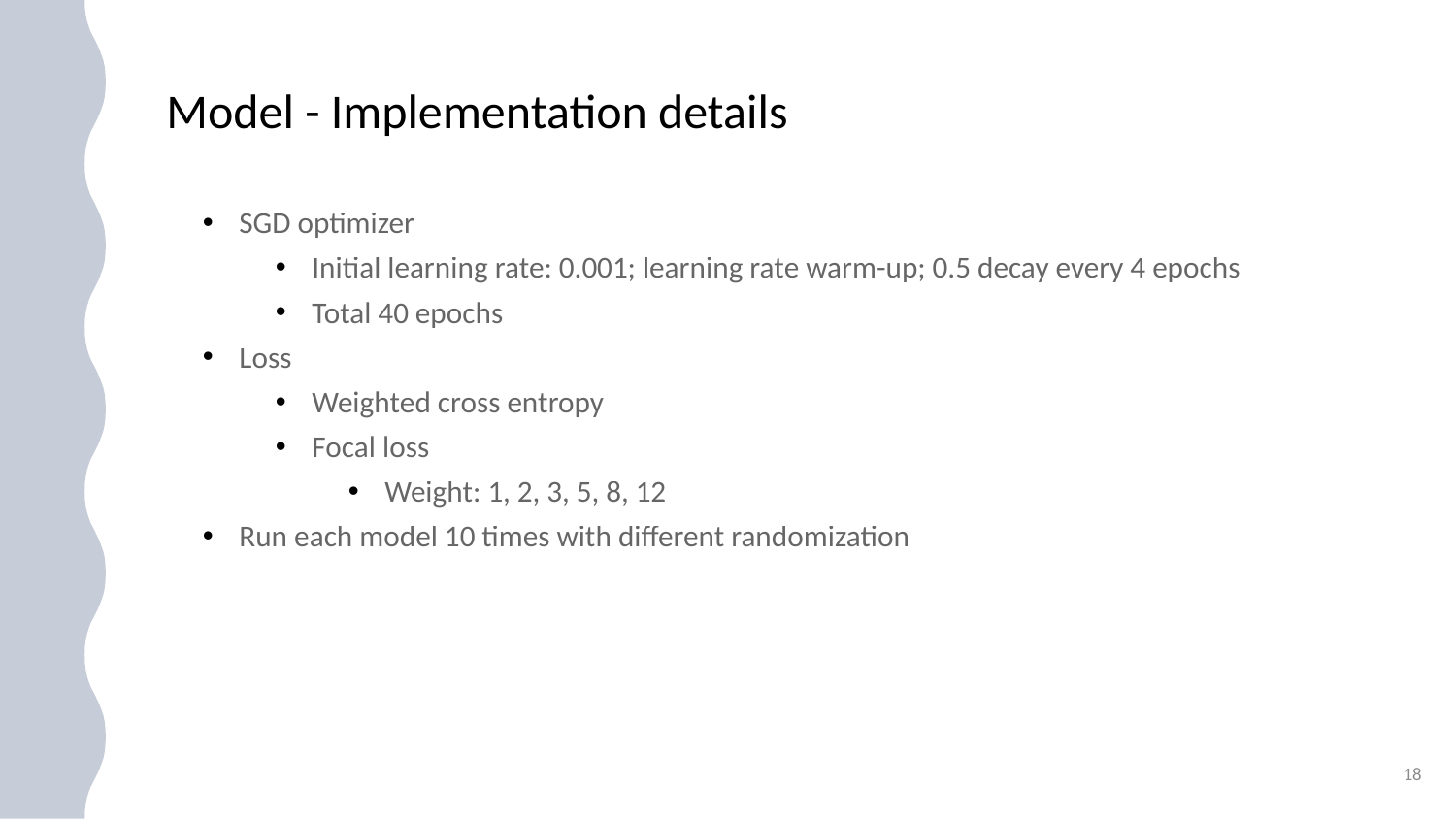

# Model - Implementation details
SGD optimizer
Initial learning rate: 0.001; learning rate warm-up; 0.5 decay every 4 epochs
Total 40 epochs
Loss
Weighted cross entropy
Focal loss
Weight: 1, 2, 3, 5, 8, 12
Run each model 10 times with different randomization
18